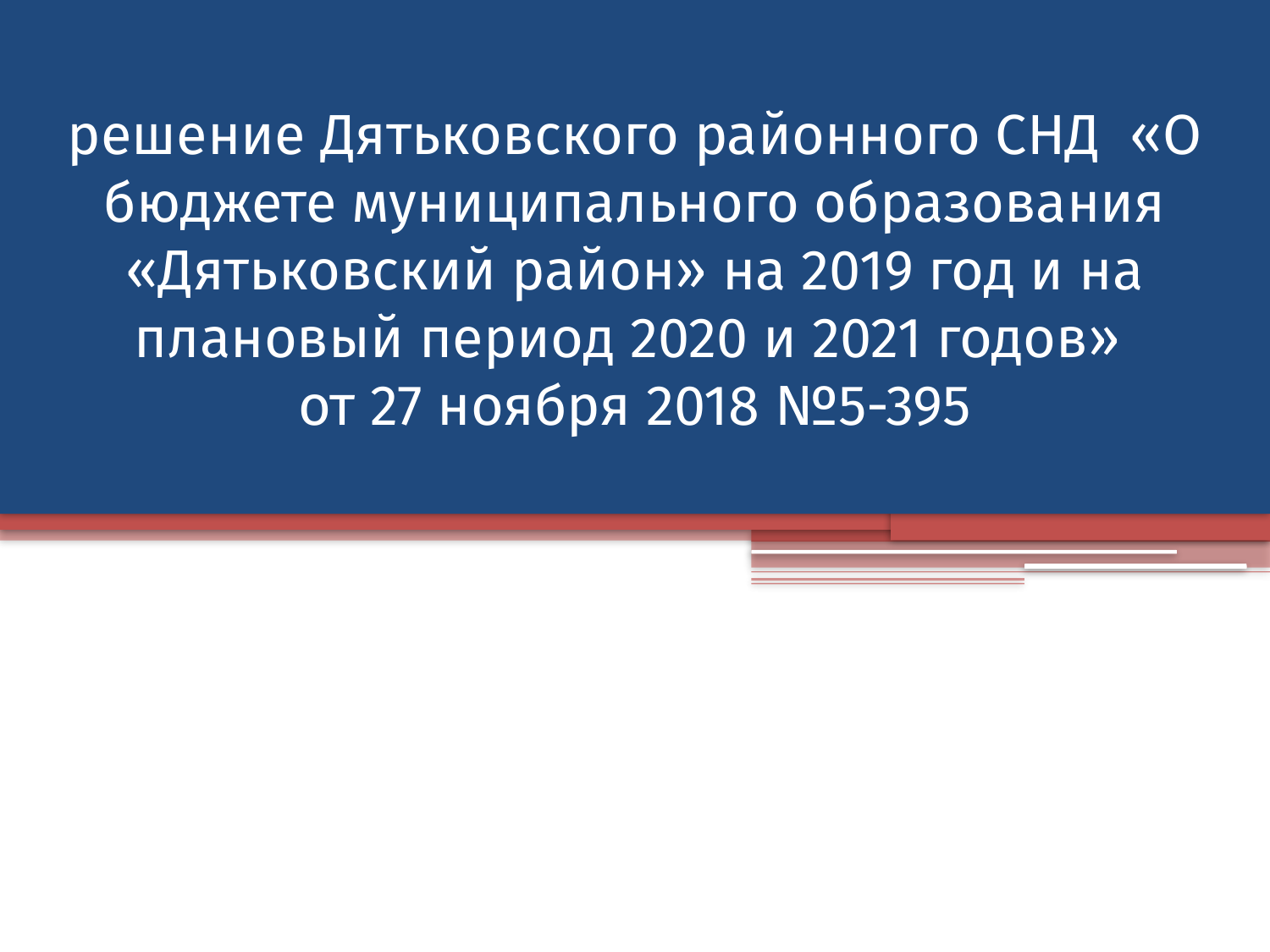

# решение Дятьковского районного СНД  «О бюджете муниципального образования «Дятьковский район» на 2019 год и на плановый период 2020 и 2021 годов» от 27 ноября 2018 №5-395